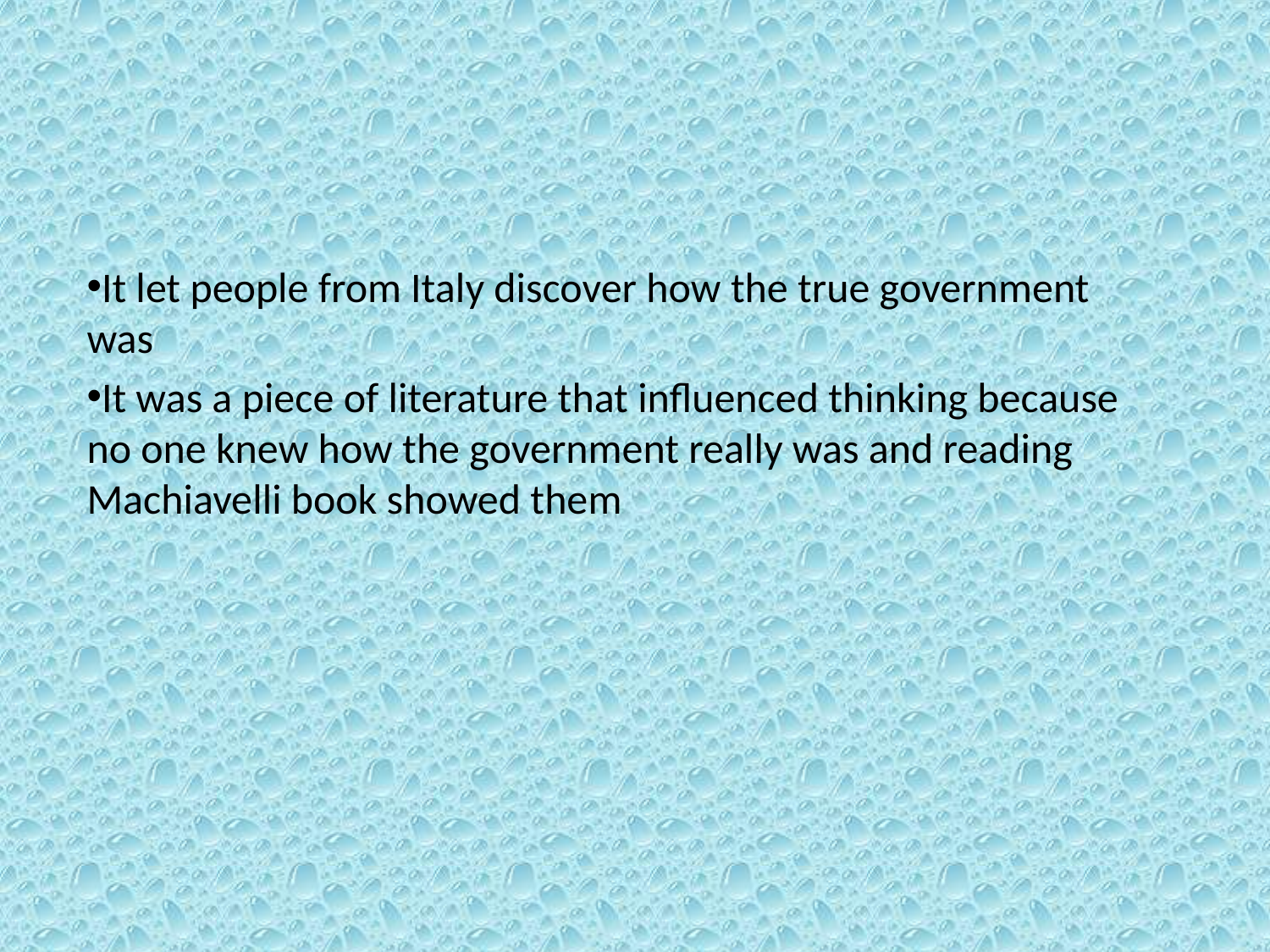

It let people from Italy discover how the true government was
It was a piece of literature that influenced thinking because no one knew how the government really was and reading Machiavelli book showed them